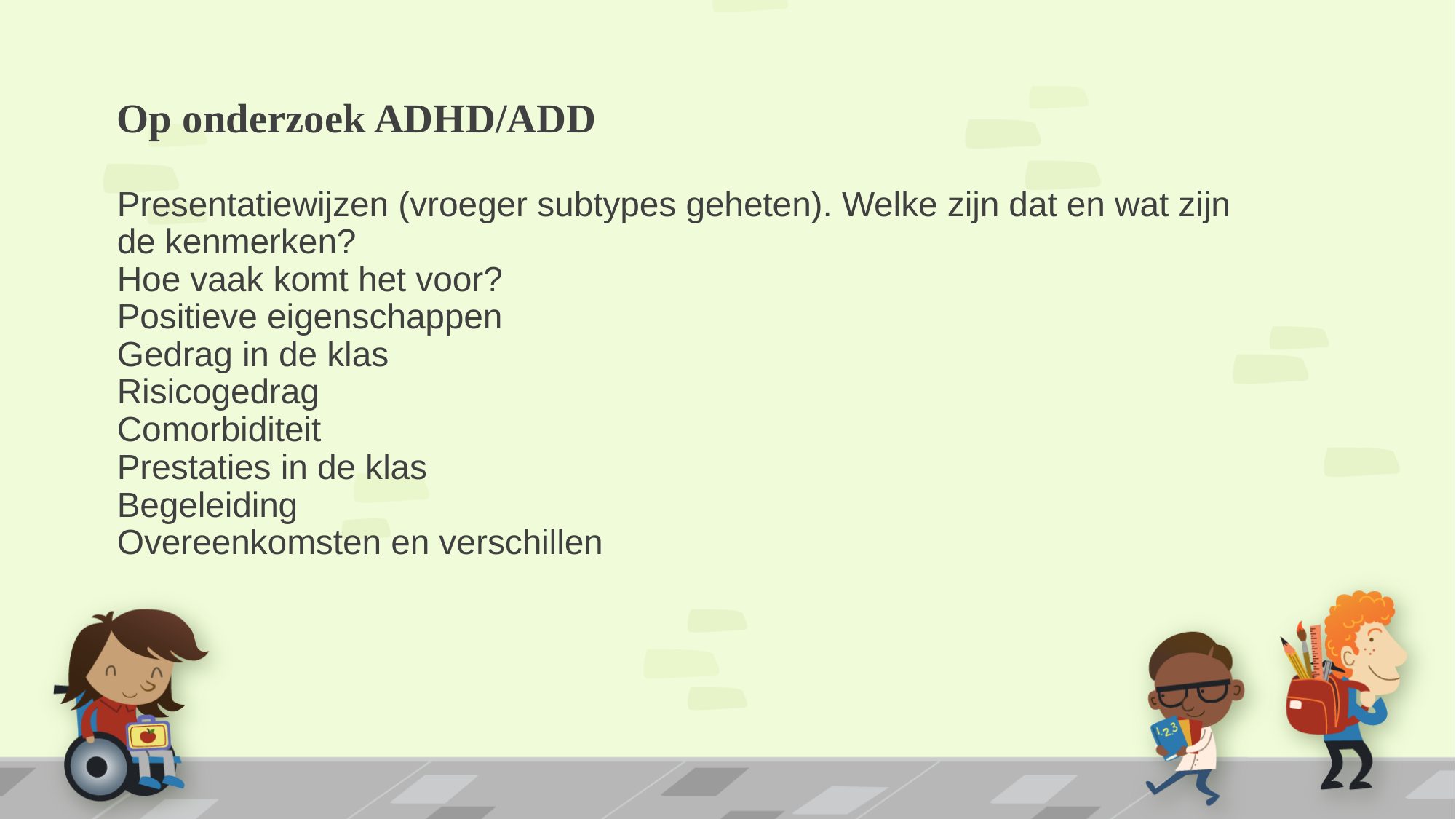

# Op onderzoek ADHD/ADD Presentatiewijzen (vroeger subtypes geheten). Welke zijn dat en wat zijn de kenmerken? Hoe vaak komt het voor? Positieve eigenschappen Gedrag in de klas Risicogedrag Comorbiditeit Prestaties in de klas Begeleiding Overeenkomsten en verschillen